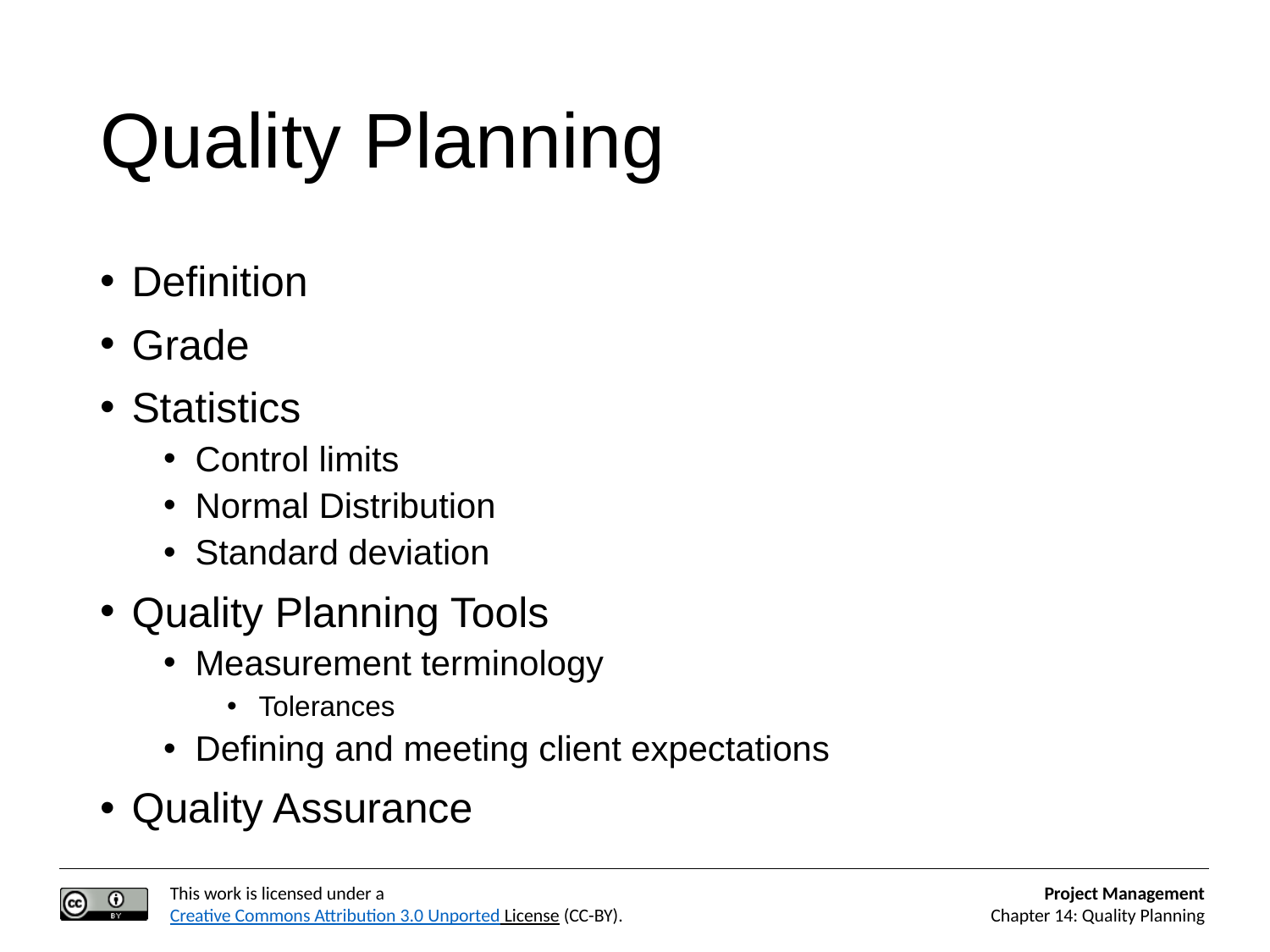

# Quality Planning
Definition
Grade
Statistics
Control limits
Normal Distribution
Standard deviation
Quality Planning Tools
Measurement terminology
Tolerances
Defining and meeting client expectations
Quality Assurance